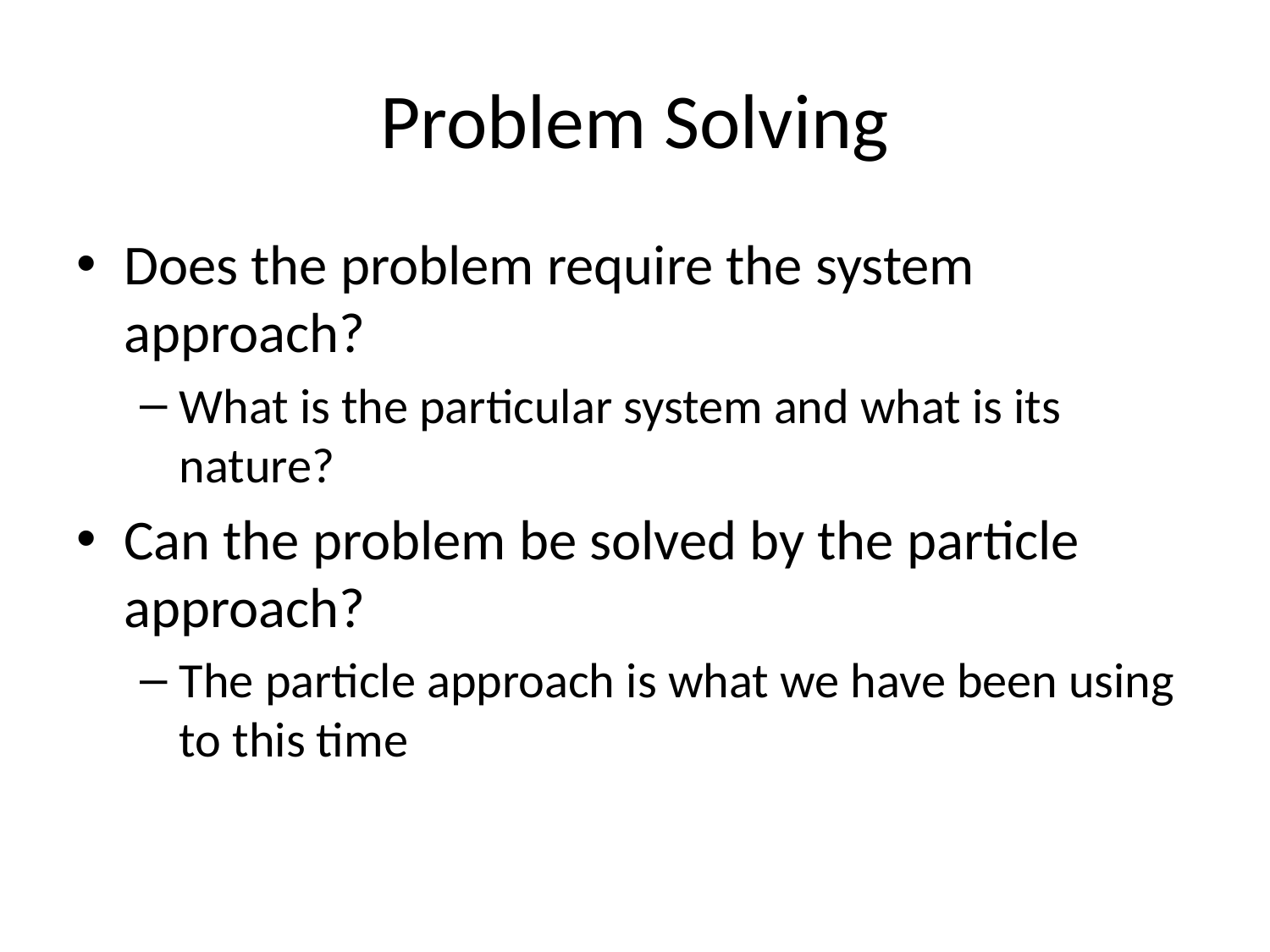

# Problem Solving
Does the problem require the system approach?
What is the particular system and what is its nature?
Can the problem be solved by the particle approach?
The particle approach is what we have been using to this time